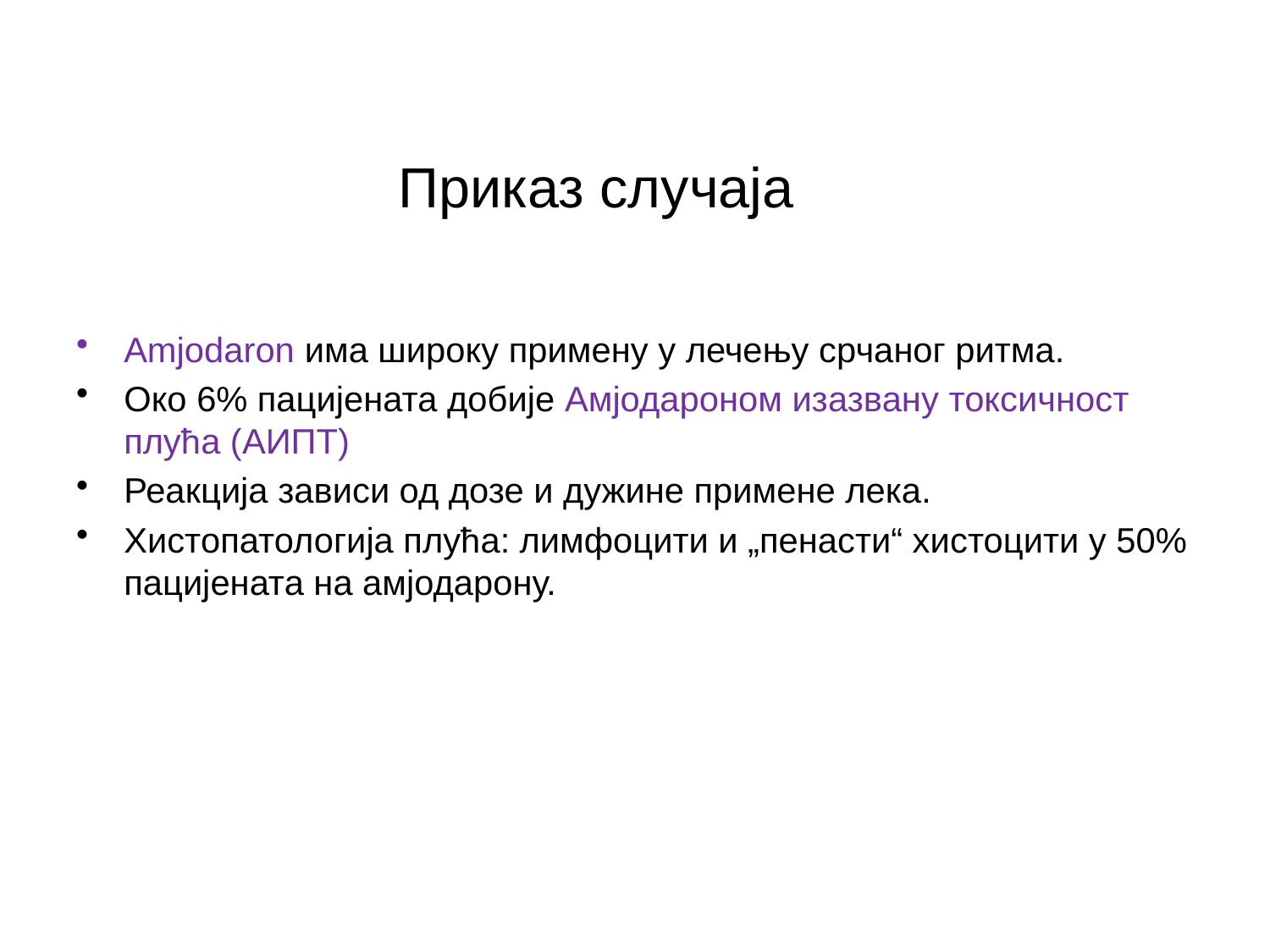

# Приказ случаја

Аmjodaron има широку примену у лечењу срчаног ритма.
Око 6% пацијената добије Амјодароном изазвану токсичност плућа (АИПТ)
Реакција зависи од дозе и дужине примене лека.
Хистопатологија плућа: лимфоцити и „пенасти“ хистоцити у 50%
пацијената на амјодарону.